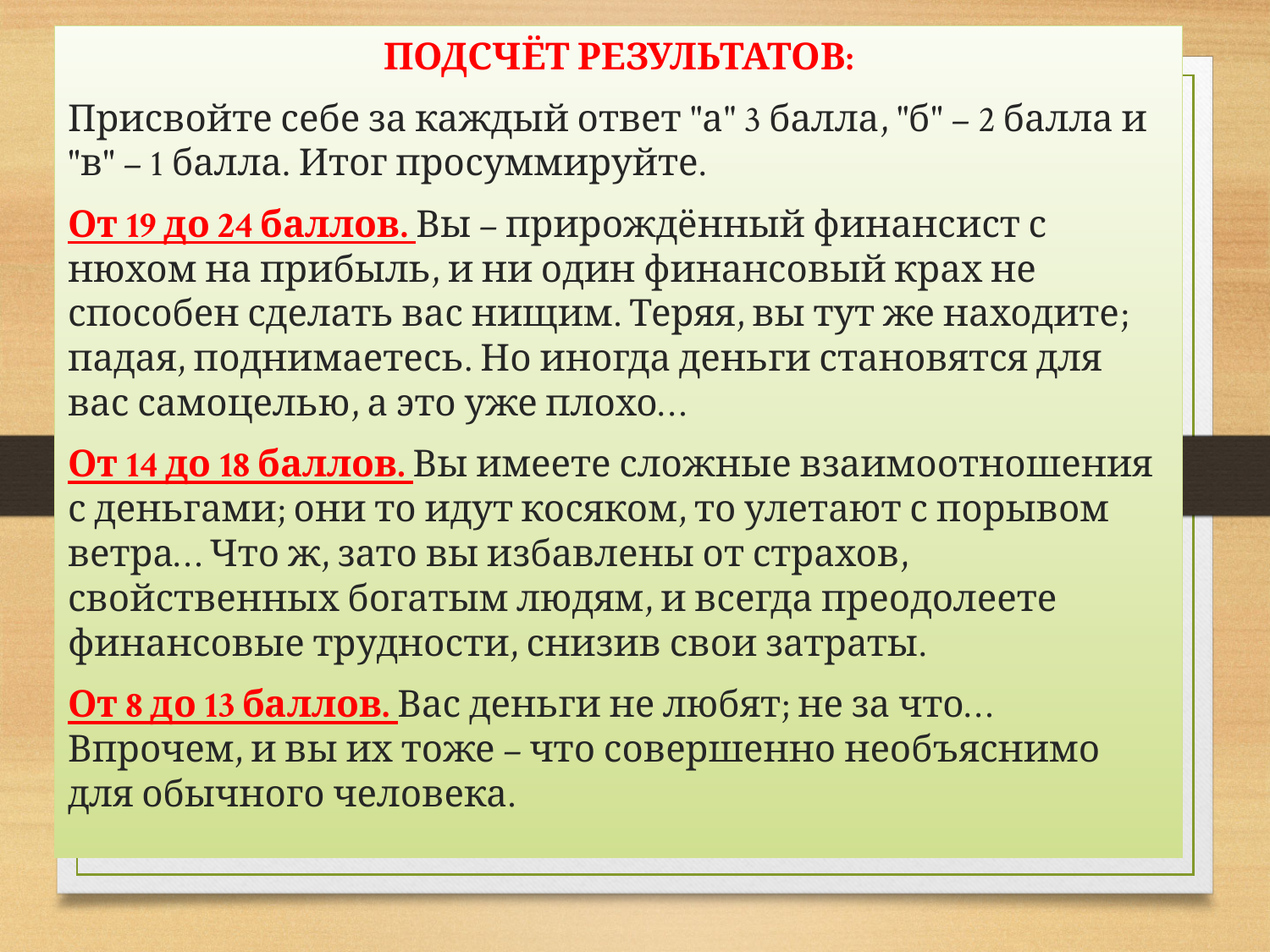

ПОДСЧЁТ РЕЗУЛЬТАТОВ:
Присвойте себе за каждый ответ "а" 3 балла, "б" – 2 балла и "в" – 1 балла. Итог просуммируйте.
От 19 до 24 баллов. Вы – прирождённый финансист с нюхом на прибыль, и ни один финансовый крах не способен сделать вас нищим. Теряя, вы тут же находите; падая, поднимаетесь. Но иногда деньги становятся для вас самоцелью, а это уже плохо…
От 14 до 18 баллов. Вы имеете сложные взаимоотношения с деньгами; они то идут косяком, то улетают с порывом ветра… Что ж, зато вы избавлены от страхов, свойственных богатым людям, и всегда преодолеете финансовые трудности, снизив свои затраты.
От 8 до 13 баллов. Вас деньги не любят; не за что… Впрочем, и вы их тоже – что совершенно необъяснимо для обычного человека.

#